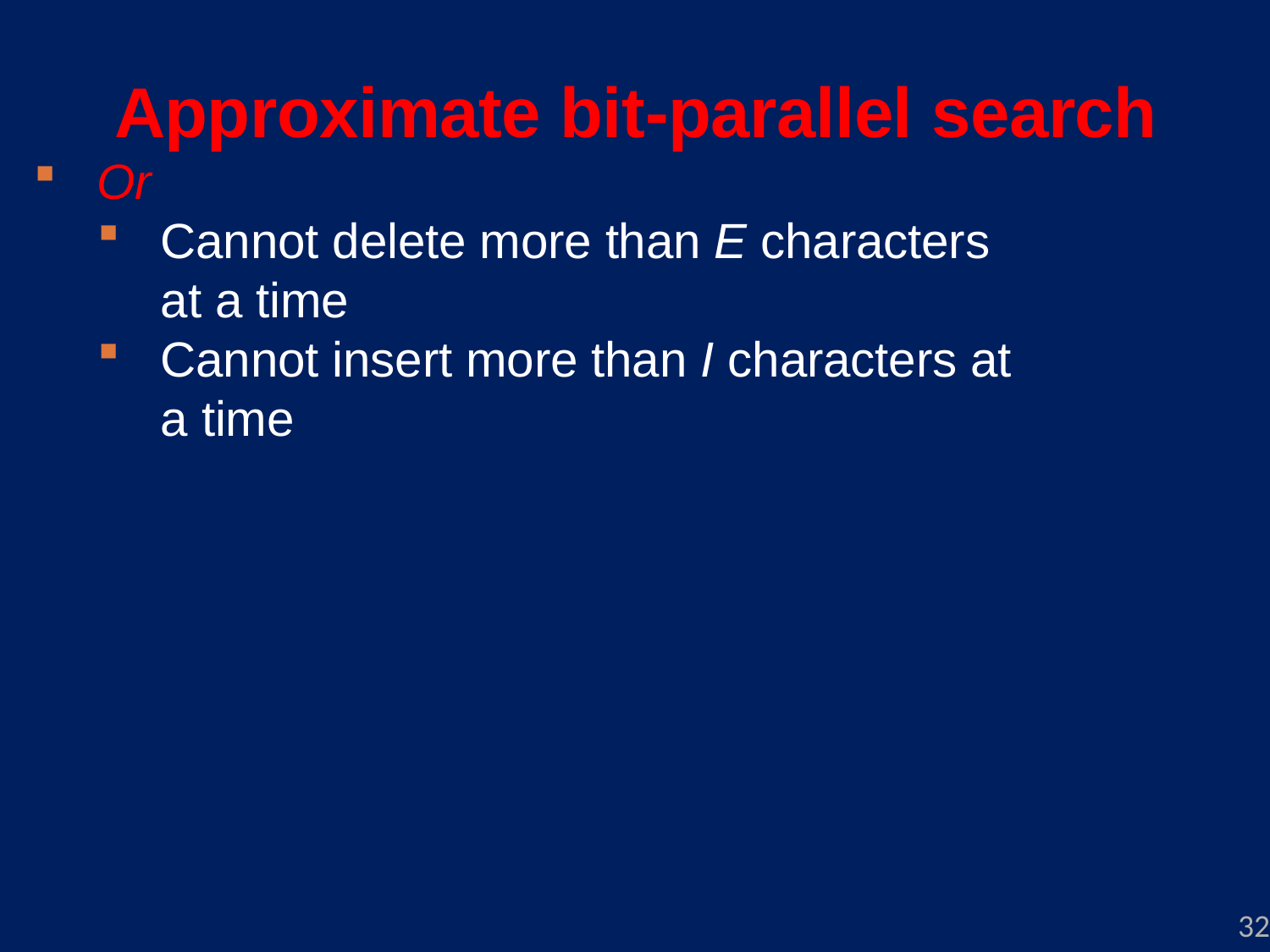

# Approximate bit-parallel search
Or
Cannot delete more than E characters at a time
Cannot insert more than I characters at a time
32